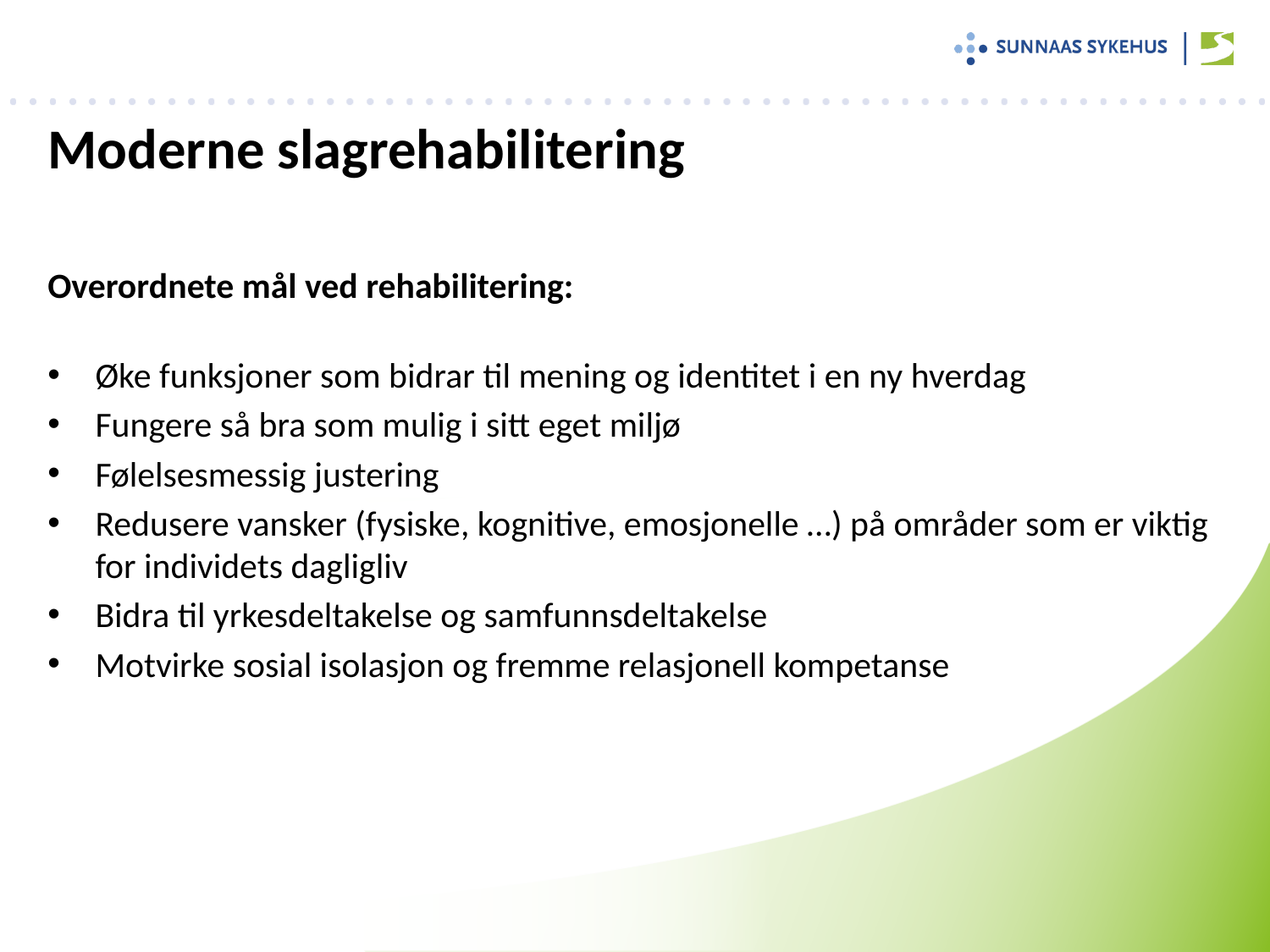

# Moderne slagrehabilitering

Overordnete mål ved rehabilitering:

Øke funksjoner som bidrar til mening og identitet i en ny hverdag
Fungere så bra som mulig i sitt eget miljø
Følelsesmessig justering
Redusere vansker (fysiske, kognitive, emosjonelle …) på områder som er viktig for individets dagligliv
Bidra til yrkesdeltakelse og samfunnsdeltakelse
Motvirke sosial isolasjon og fremme relasjonell kompetanse